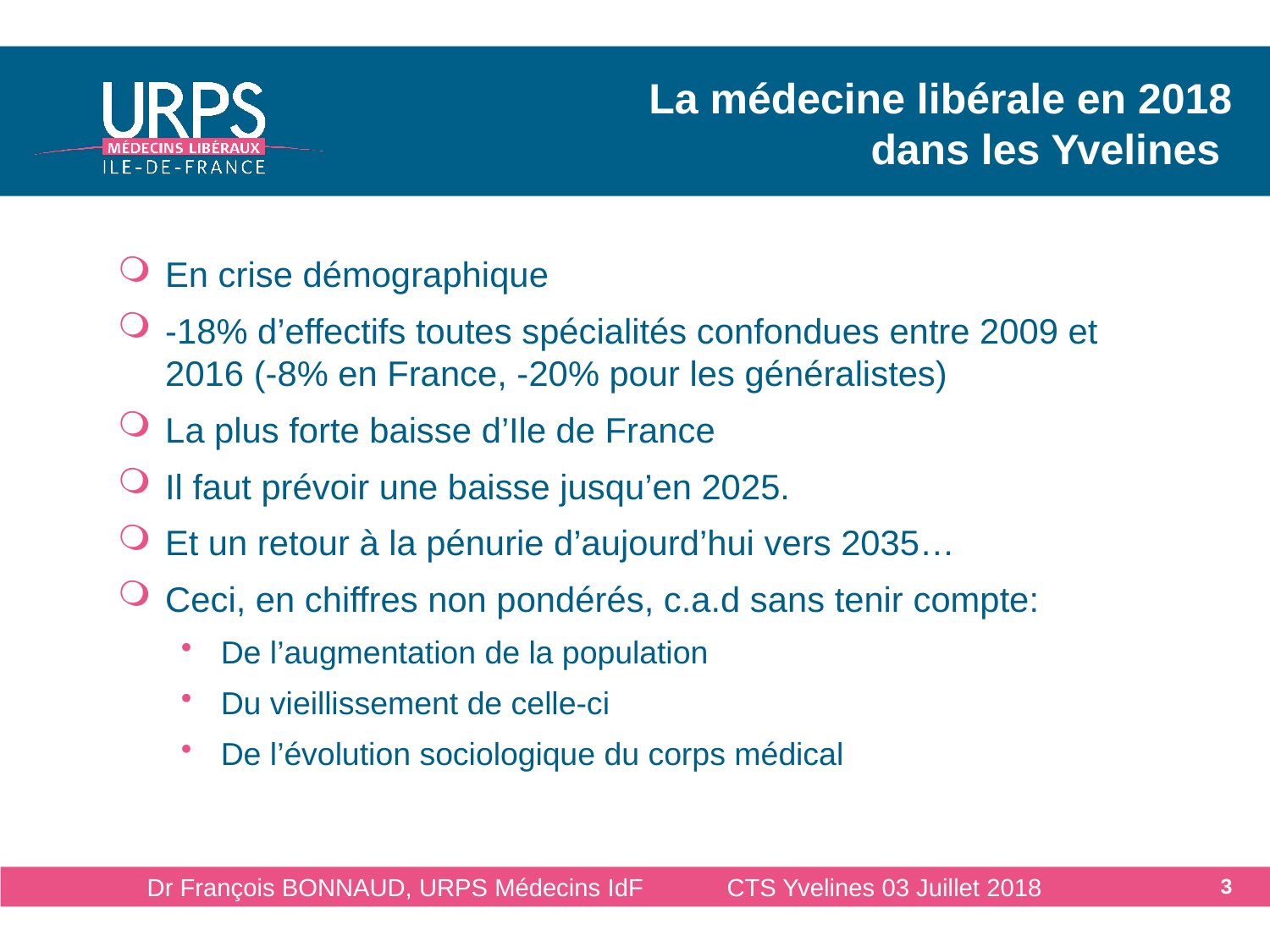

# La médecine libérale en 2018 dans les Yvelines
En crise démographique
-18% d’effectifs toutes spécialités confondues entre 2009 et 2016 (-8% en France, -20% pour les généralistes)
La plus forte baisse d’Ile de France
Il faut prévoir une baisse jusqu’en 2025.
Et un retour à la pénurie d’aujourd’hui vers 2035…
Ceci, en chiffres non pondérés, c.a.d sans tenir compte:
De l’augmentation de la population
Du vieillissement de celle-ci
De l’évolution sociologique du corps médical
Dr François BONNAUD, URPS Médecins IdF            CTS Yvelines 03 Juillet 2018
3